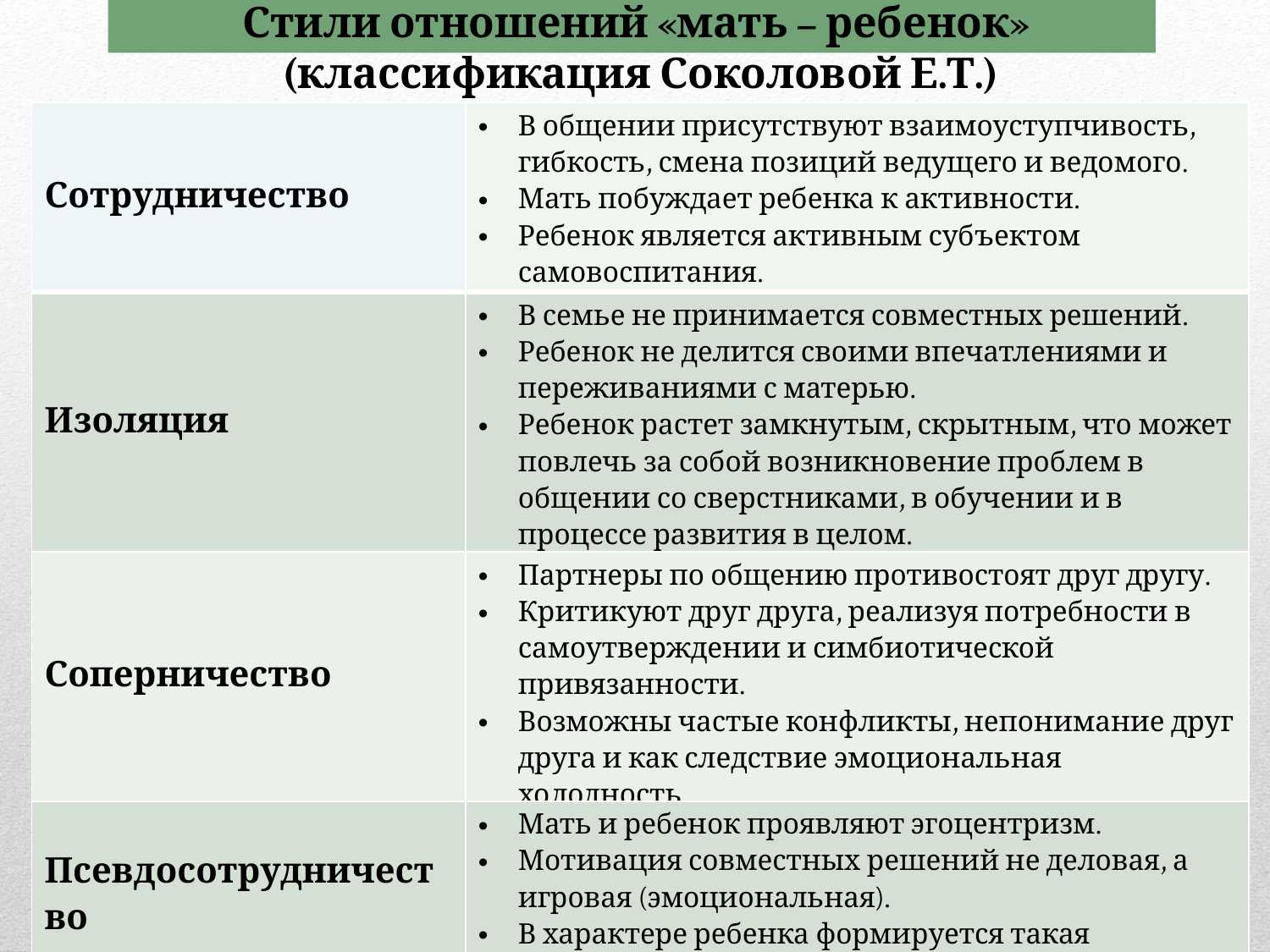

Стили отношений «мать – ребенок»
(классификация Соколовой Е.Т.)
| Сотрудничество | В общении присутствуют взаимоуступчивость, гибкость, смена позиций ведущего и ведомого. Мать побуждает ребенка к активности. Ребенок является активным субъектом самовоспитания. |
| --- | --- |
| Изоляция | В семье не принимается совместных решений. Ребенок не делится своими впечатлениями и переживаниями с матерью. Ребенок растет замкнутым, скрытным, что может повлечь за собой возникновение проблем в общении со сверстниками, в обучении и в процессе развития в целом. |
| Соперничество | Партнеры по общению противостоят друг другу. Критикуют друг друга, реализуя потребности в самоутверждении и симбиотической привязанности. Возможны частые конфликты, непонимание друг друга и как следствие эмоциональная холодность. |
| Псевдосотрудничество | Мать и ребенок проявляют эгоцентризм. Мотивация совместных решений не деловая, а игровая (эмоциональная). В характере ребенка формируется такая негативная черта, как эгоизм. |